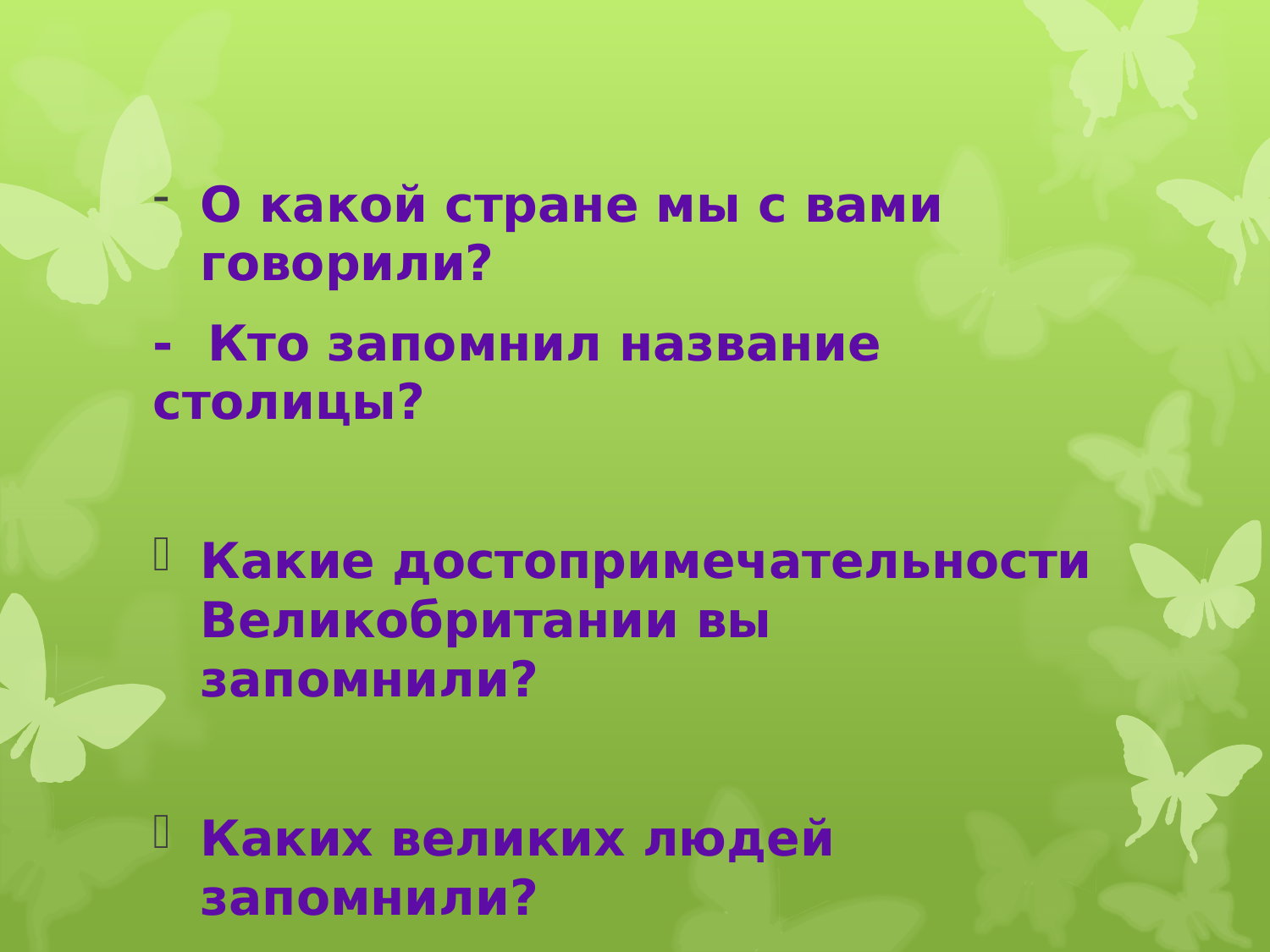

#
О какой стране мы с вами говорили?
-  Кто запомнил название     столицы?

Какие достопримечательности Великобритании вы запомнили?

Каких великих людей запомнили?